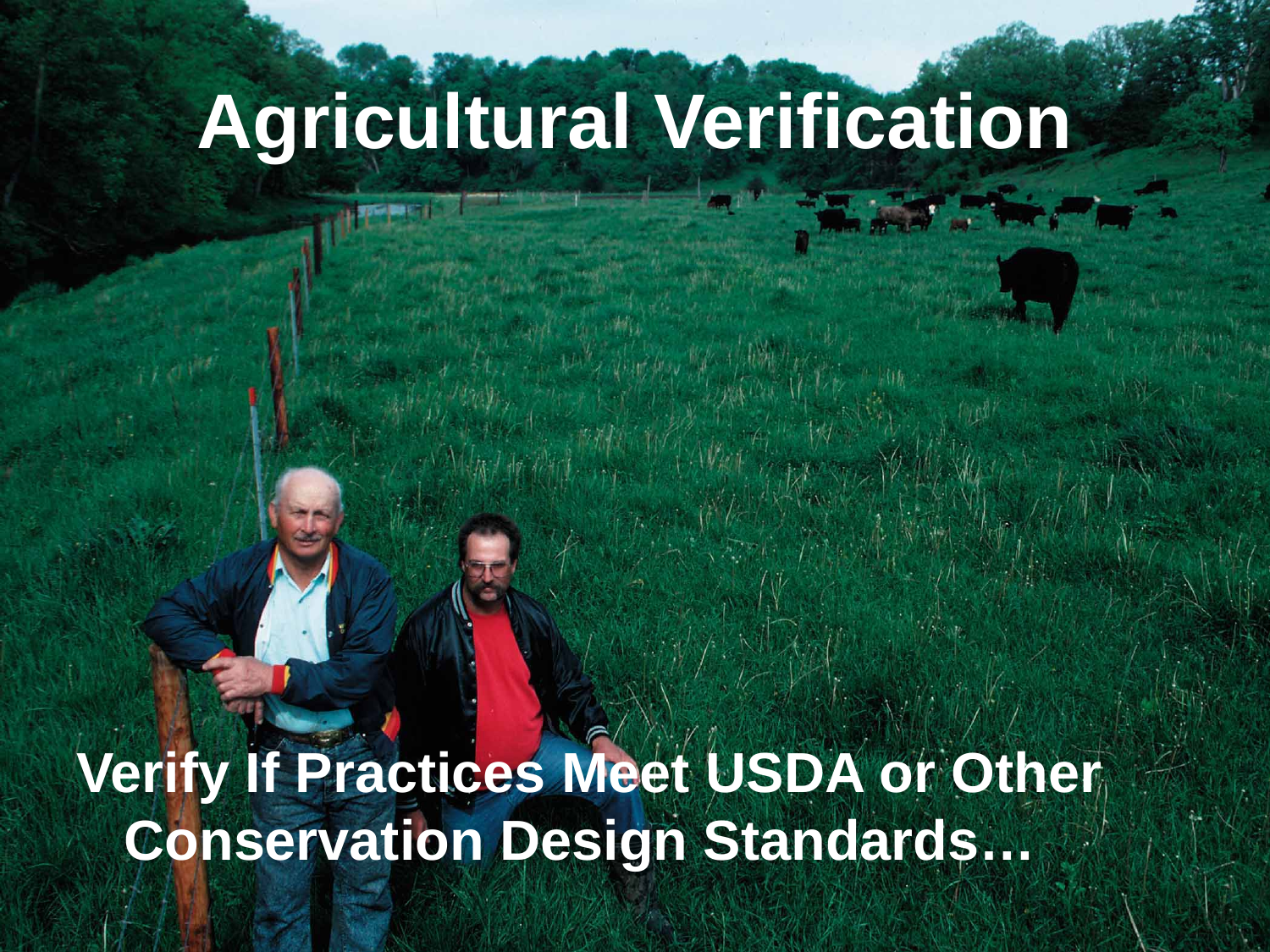

# Agricultural Verification
Verify If Practices Meet USDA or Other Conservation Design Standards…